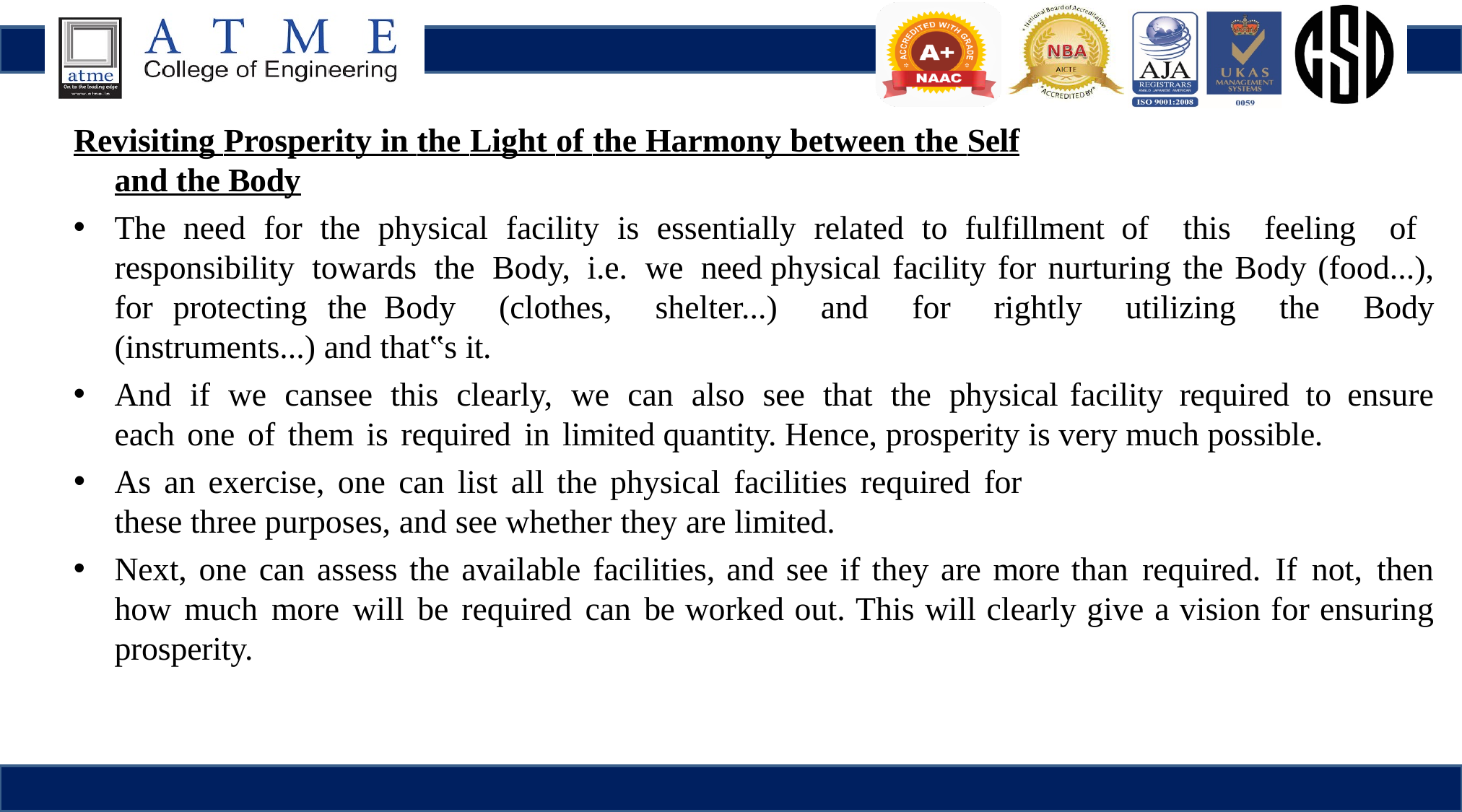

Revisiting Prosperity in the Light of the Harmony between the Self
and the Body
The need for the physical facility is essentially related to fulfillment of  this  feeling  of  responsibility  towards  the  Body, i.e.  we  need physical facility for nurturing the Body (food...), for protecting the Body  (clothes,  shelter...)  and  for  rightly  utilizing  the  Body (instruments...) and that‟s it.
And if we cansee this clearly, we can also see that the physical facility required to ensure each one of them is required in limited quantity. Hence, prosperity is very much possible.
As an exercise, one can list all the physical facilities required for
these three purposes, and see whether they are limited.
Next, one can assess the available facilities, and see if they are more than required. If not, then how much more will be required can be worked out. This will clearly give a vision for ensuring prosperity.